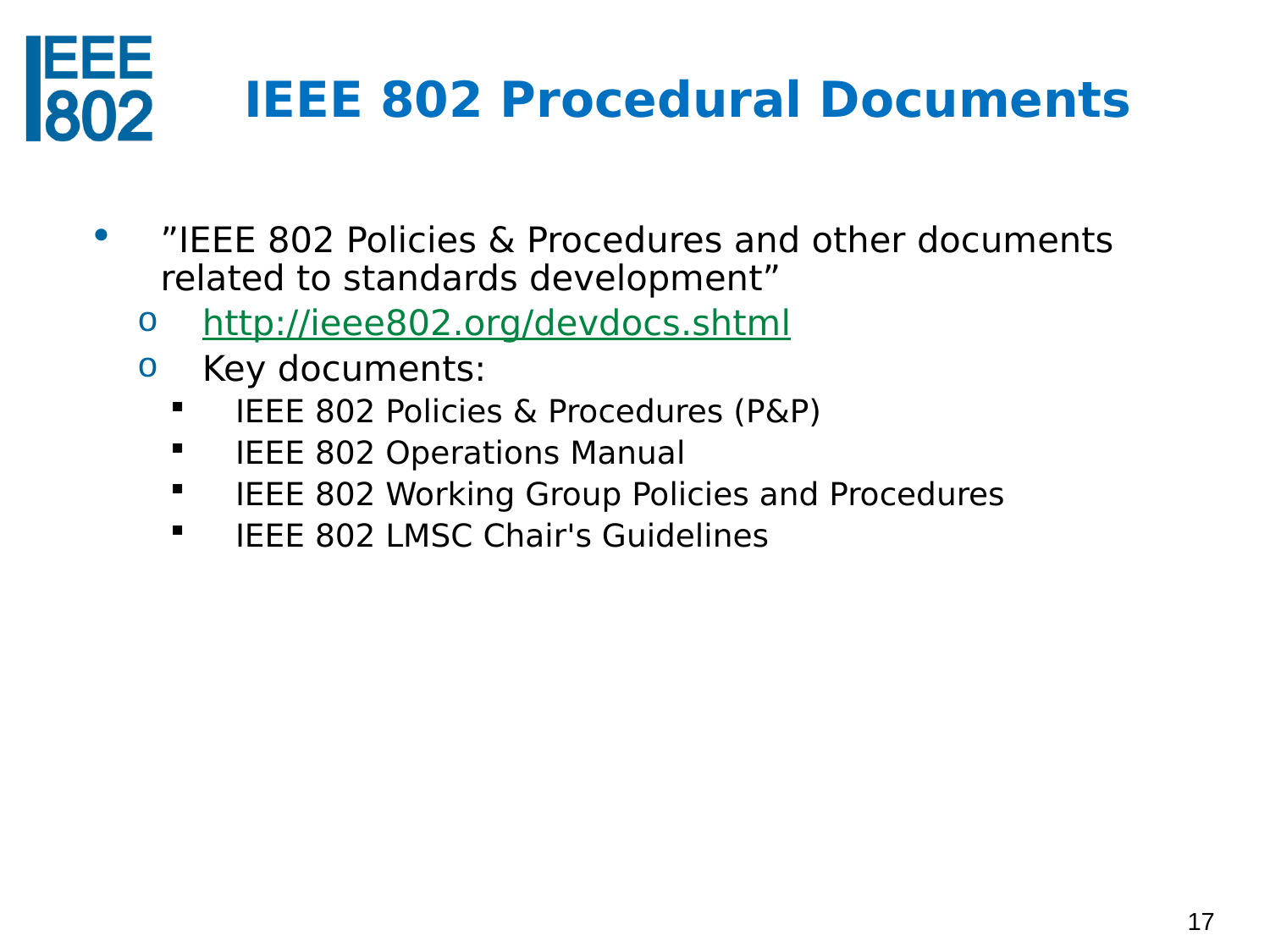

# IEEE 802 Procedural Documents

”IEEE 802 Policies & Procedures and other documents related to standards development”
http://ieee802.org/devdocs.shtml
Key documents:
IEEE 802 Policies & Procedures (P&P)
IEEE 802 Operations Manual
IEEE 802 Working Group Policies and Procedures
IEEE 802 LMSC Chair's Guidelines
17